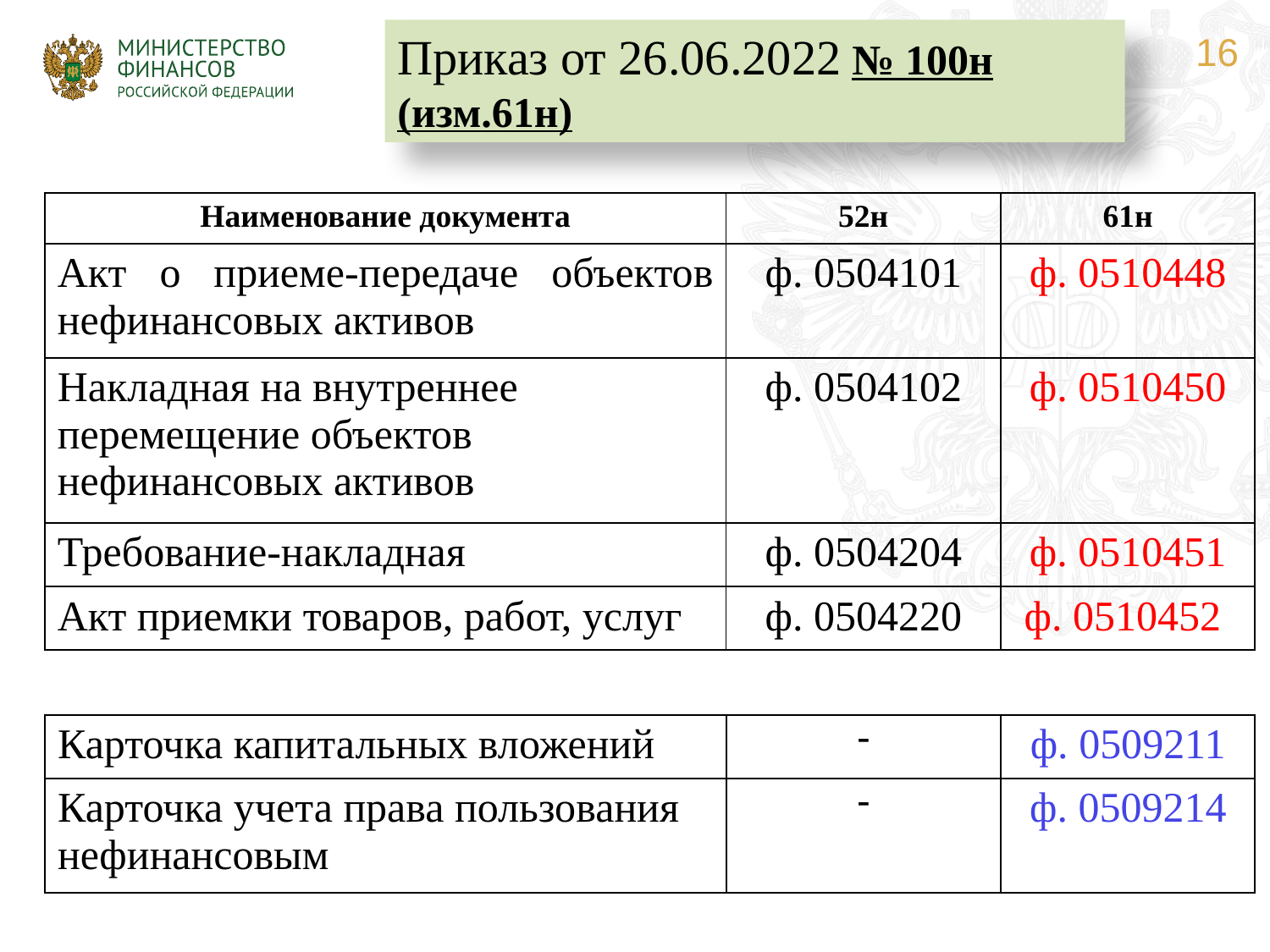

Приказ от 26.06.2022 № 100н (изм.61н)

| Наименование документа | 52н | 61н |
| --- | --- | --- |
| Акт о приеме-передаче объектов нефинансовых активов | ф. 0504101 | ф. 0510448 |
| Накладная на внутреннее перемещение объектов нефинансовых активов | ф. 0504102 | ф. 0510450 |
| Требование-накладная | ф. 0504204 | ф. 0510451 |
| Акт приемки товаров, работ, услуг | ф. 0504220 | ф. 0510452 |
| Карточка капитальных вложений | - | ф. 0509211 |
| --- | --- | --- |
| Карточка учета права пользования нефинансовым | - | ф. 0509214 |